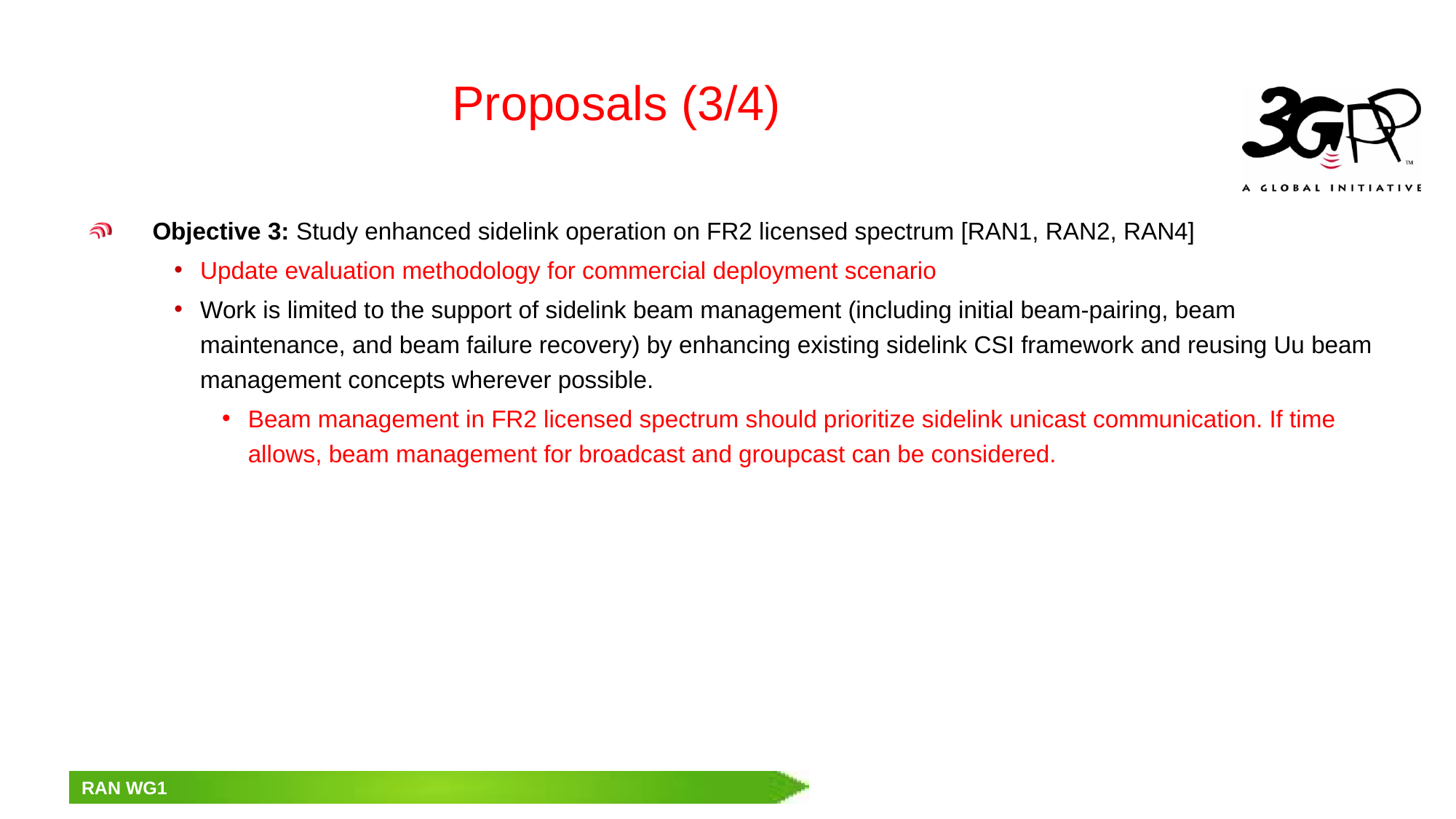

# Proposals (3/4)
Objective 3: Study enhanced sidelink operation on FR2 licensed spectrum [RAN1, RAN2, RAN4]
Update evaluation methodology for commercial deployment scenario
Work is limited to the support of sidelink beam management (including initial beam-pairing, beam maintenance, and beam failure recovery) by enhancing existing sidelink CSI framework and reusing Uu beam management concepts wherever possible.
Beam management in FR2 licensed spectrum should prioritize sidelink unicast communication. If time allows, beam management for broadcast and groupcast can be considered.